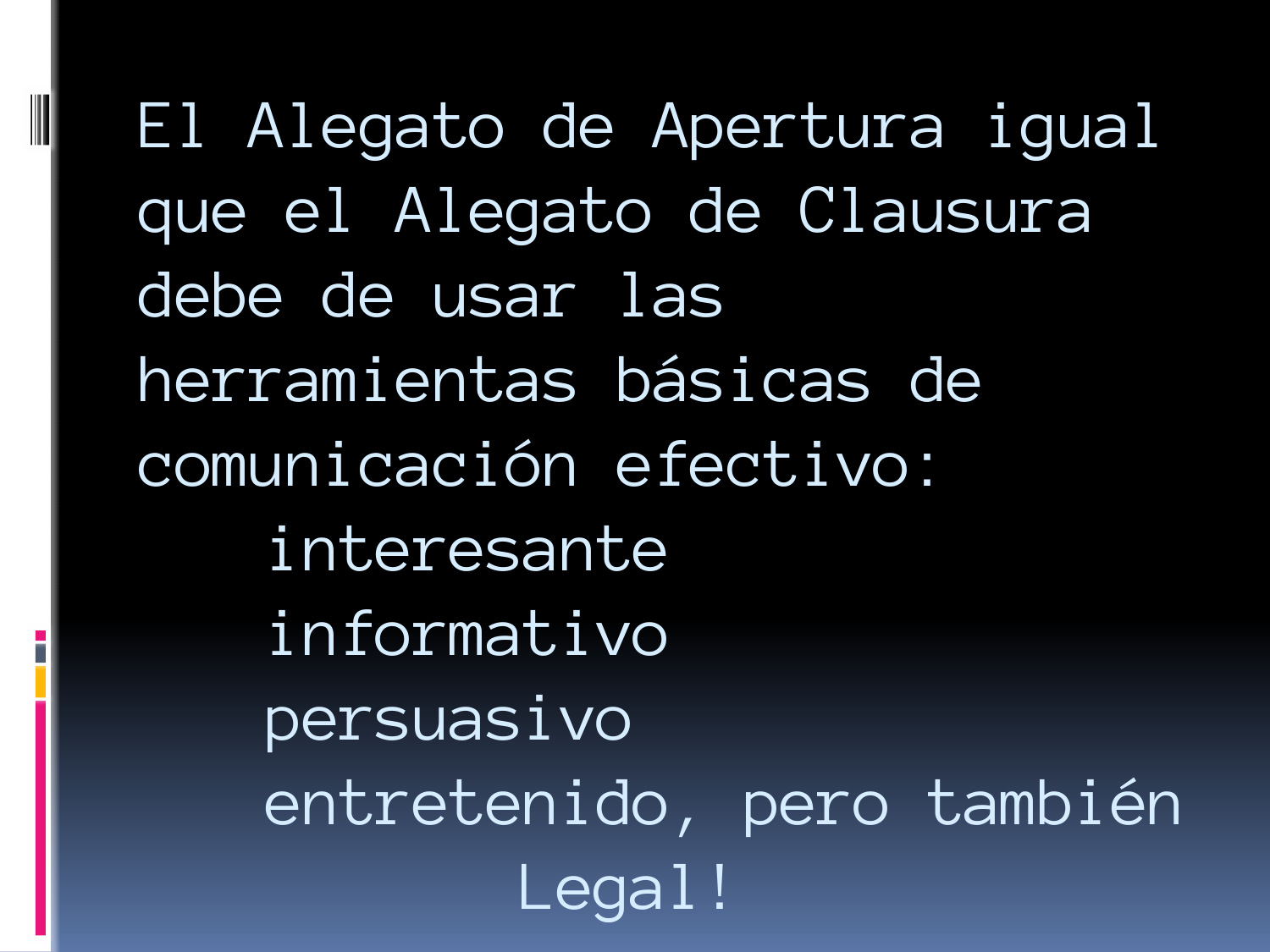

# El Alegato de Apertura igual que el Alegato de Clausura debe de usar las herramientas básicas de comunicación efectivo: interesante informativo persuasivo entretenido, pero también Legal!